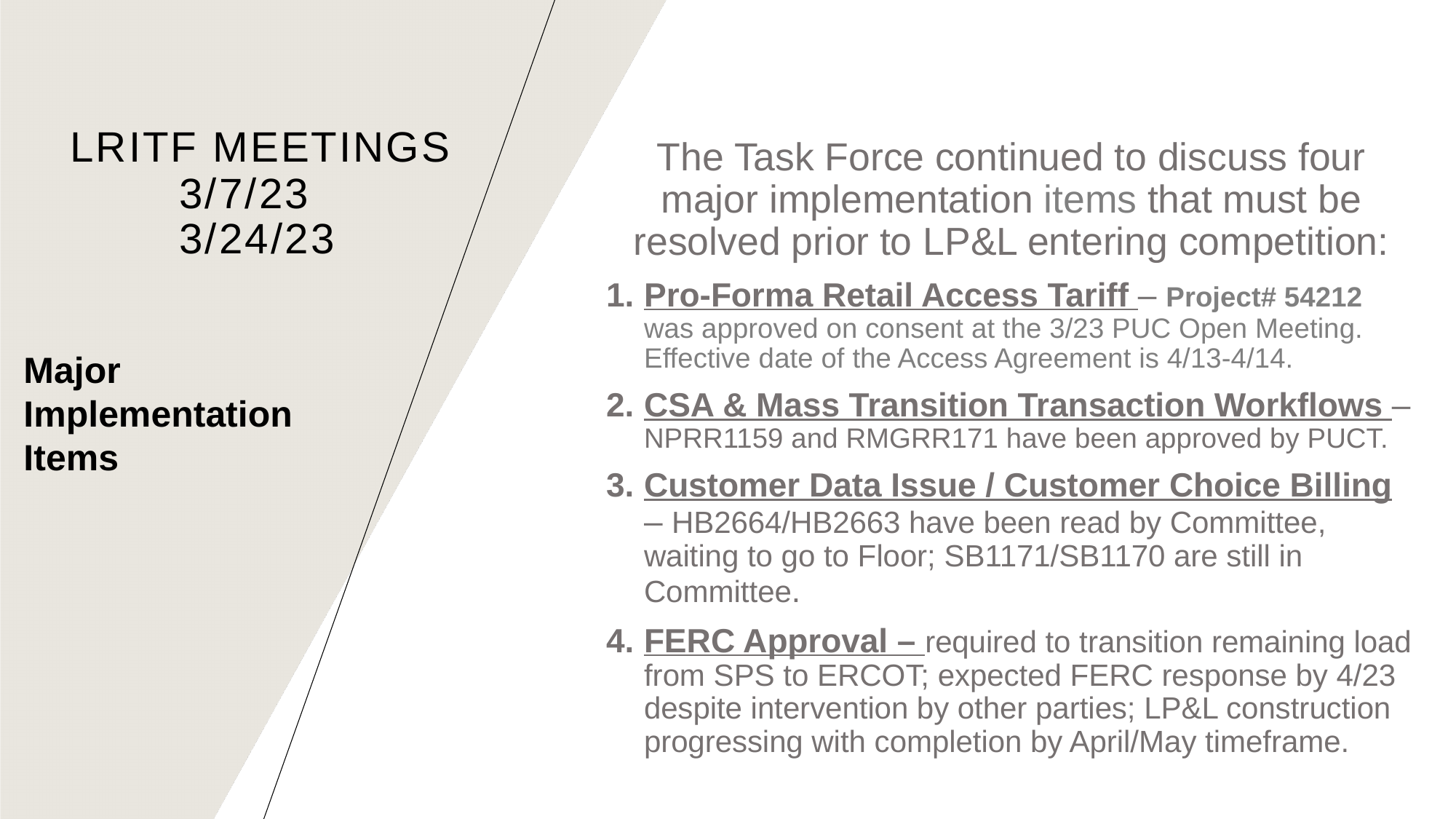

# LRITF Meetings 3/7/23 3/24/23
The Task Force continued to discuss four major implementation items that must be resolved prior to LP&L entering competition:
Pro-Forma Retail Access Tariff – Project# 54212 was approved on consent at the 3/23 PUC Open Meeting.  Effective date of the Access Agreement is 4/13-4/14.
CSA & Mass Transition Transaction Workflows –NPRR1159 and RMGRR171 have been approved by PUCT.
Customer Data Issue / Customer Choice Billing – HB2664/HB2663 have been read by Committee, waiting to go to Floor; SB1171/SB1170 are still in Committee.
FERC Approval – required to transition remaining load from SPS to ERCOT; expected FERC response by 4/23 despite intervention by other parties; LP&L construction progressing with completion by April/May timeframe.
Major Implementation Items